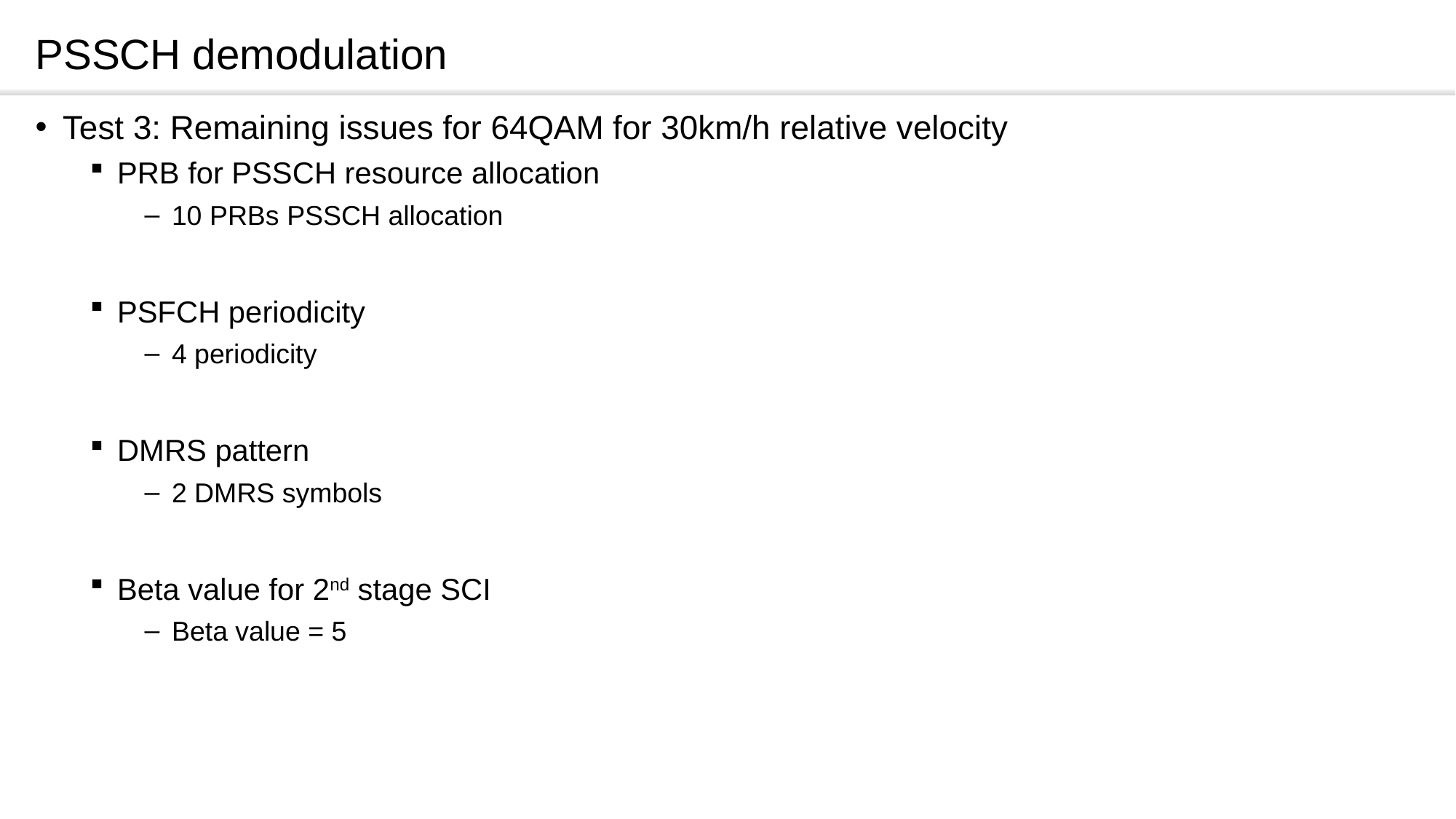

# PSSCH demodulation
Test 3: Remaining issues for 64QAM for 30km/h relative velocity
PRB for PSSCH resource allocation
10 PRBs PSSCH allocation

PSFCH periodicity
4 periodicity

DMRS pattern
2 DMRS symbols

Beta value for 2nd stage SCI
Beta value = 5